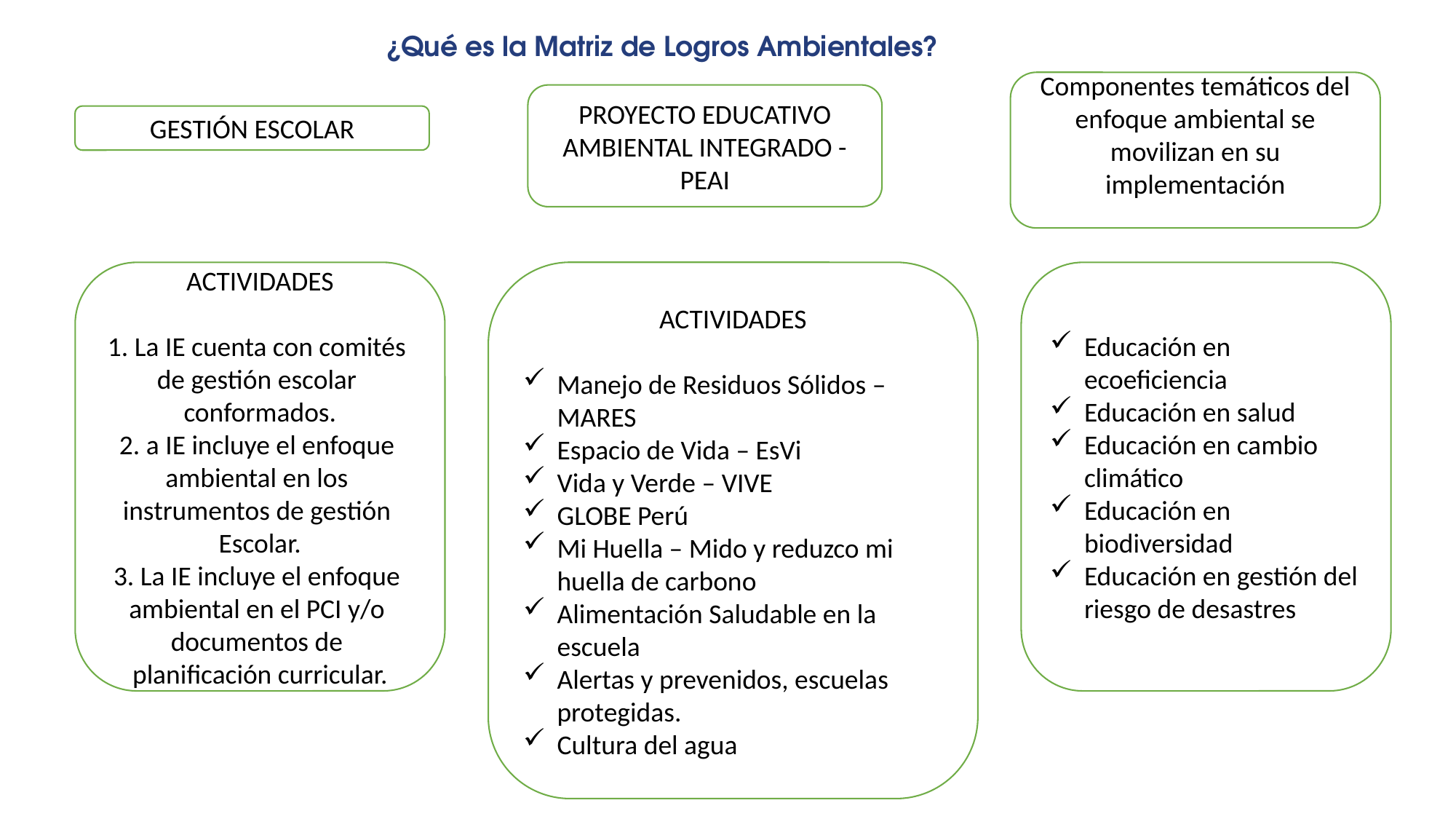

¿Qué es la Matriz de Logros Ambientales?
Componentes temáticos del enfoque ambiental se movilizan en su implementación

PROYECTO EDUCATIVO AMBIENTAL INTEGRADO - PEAI
GESTIÓN ESCOLAR
ACTIVIDADES

1. La IE cuenta con comités
de gestión escolar
conformados.
2. a IE incluye el enfoque
ambiental en los
instrumentos de gestión
Escolar.
3. La IE incluye el enfoque
ambiental en el PCI y/o
documentos de
planificación curricular.
ACTIVIDADES

Manejo de Residuos Sólidos – MARES
Espacio de Vida – EsVi
Vida y Verde – VIVE
GLOBE Perú
Mi Huella – Mido y reduzco mi huella de carbono
Alimentación Saludable en la escuela
Alertas y prevenidos, escuelas protegidas.
Cultura del agua
Educación en ecoeficiencia
Educación en salud
Educación en cambio climático
Educación en biodiversidad
Educación en gestión del riesgo de desastres